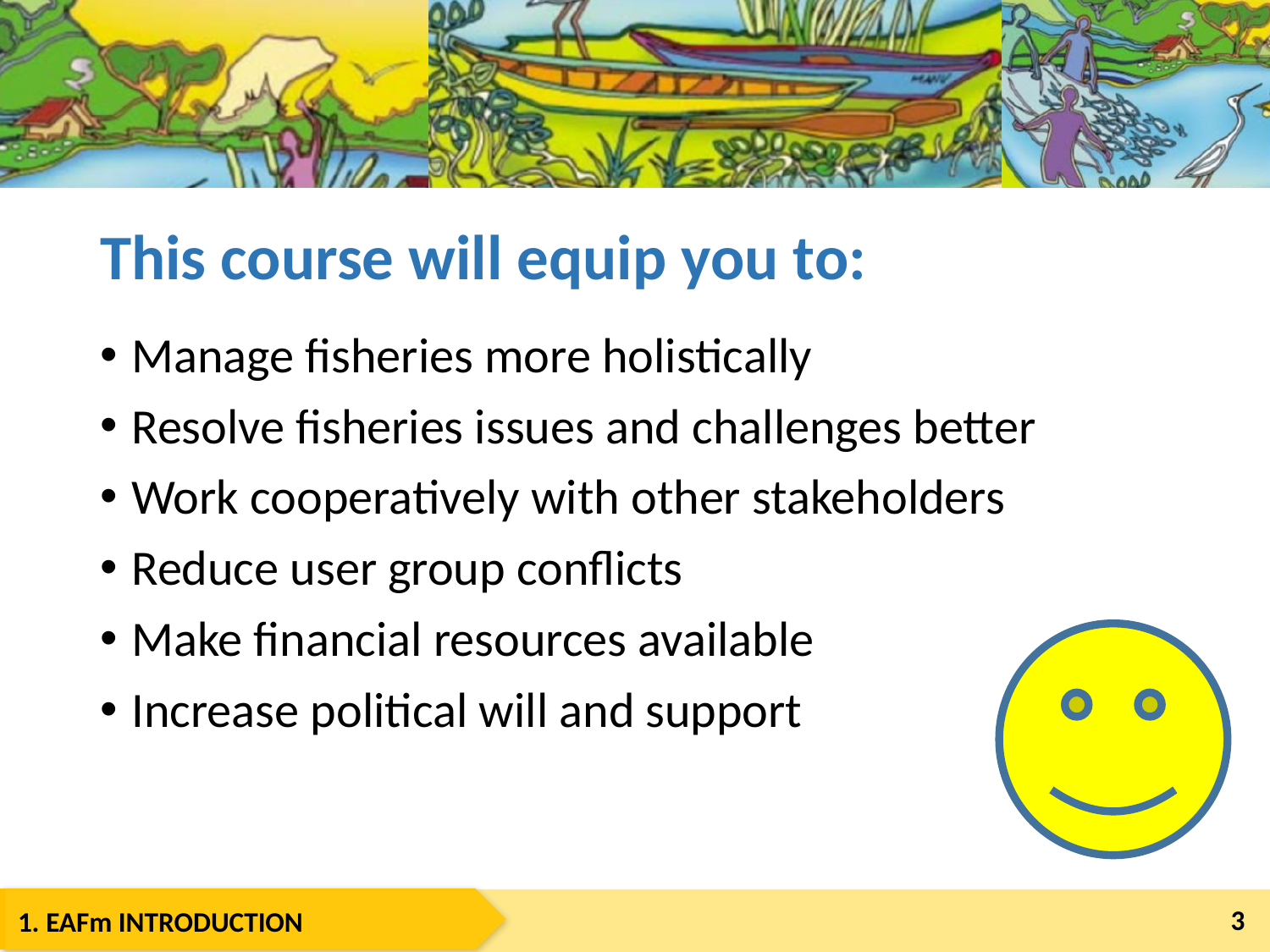

# This course will equip you to:
Manage fisheries more holistically
Resolve fisheries issues and challenges better
Work cooperatively with other stakeholders
Reduce user group conflicts
Make financial resources available
Increase political will and support

3